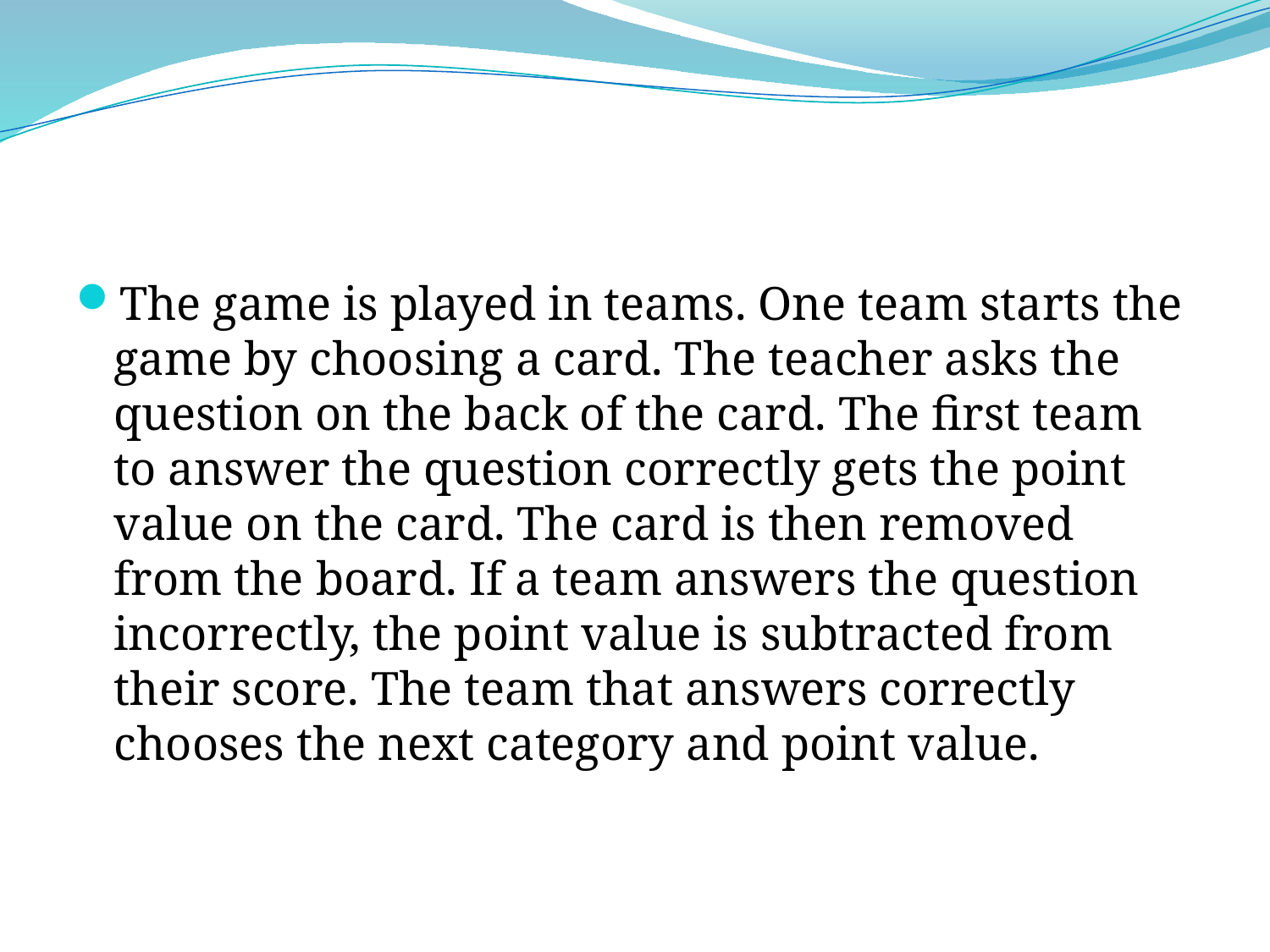

#
The game is played in teams. One team starts the game by choosing a card. The teacher asks the question on the back of the card. The first team to answer the question correctly gets the point value on the card. The card is then removed from the board. If a team answers the question incorrectly, the point value is subtracted from their score. The team that answers correctly chooses the next category and point value.